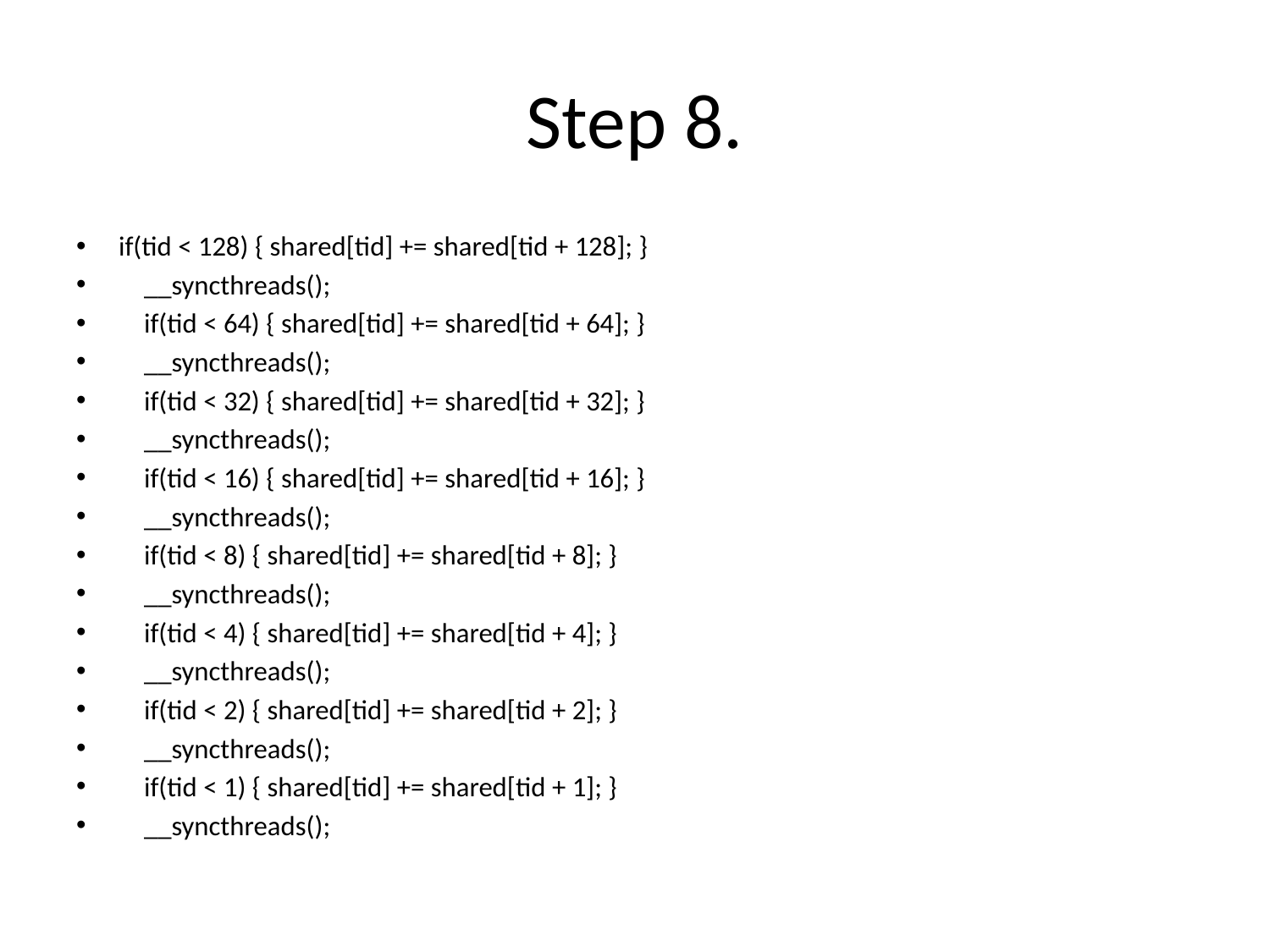

# Step 8.
if(tid < 128) { shared[tid] += shared[tid + 128]; }
    __syncthreads();
    if(tid < 64) { shared[tid] += shared[tid + 64]; }
    __syncthreads();
    if(tid < 32) { shared[tid] += shared[tid + 32]; }
    __syncthreads();
    if(tid < 16) { shared[tid] += shared[tid + 16]; }
    __syncthreads();
    if(tid < 8) { shared[tid] += shared[tid + 8]; }
    __syncthreads();
    if(tid < 4) { shared[tid] += shared[tid + 4]; }
    __syncthreads();
    if(tid < 2) { shared[tid] += shared[tid + 2]; }
    __syncthreads();
    if(tid < 1) { shared[tid] += shared[tid + 1]; }
    __syncthreads();